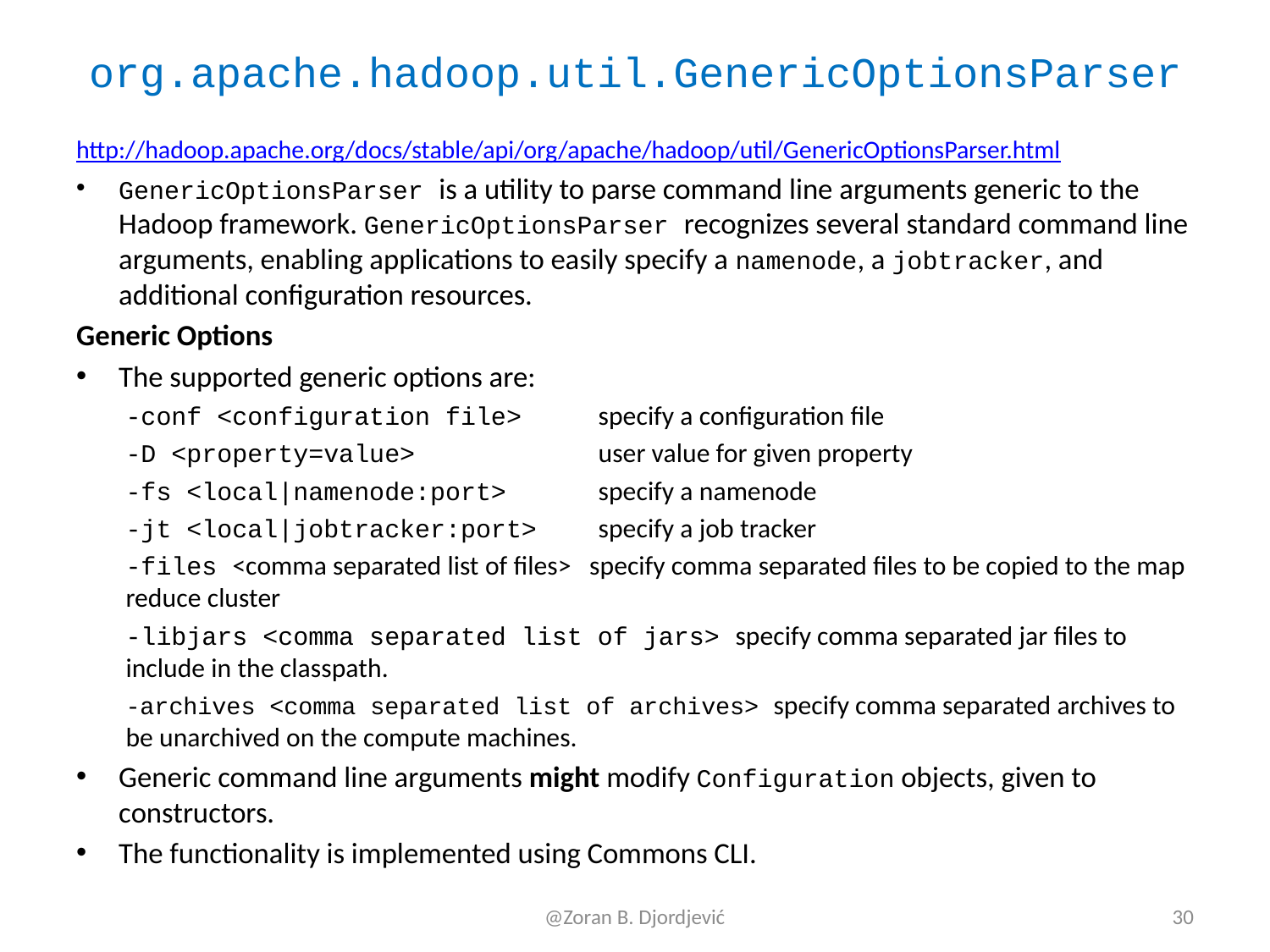

# org.apache.hadoop.util.GenericOptionsParser
http://hadoop.apache.org/docs/stable/api/org/apache/hadoop/util/GenericOptionsParser.html
GenericOptionsParser is a utility to parse command line arguments generic to the Hadoop framework. GenericOptionsParser recognizes several standard command line arguments, enabling applications to easily specify a namenode, a jobtracker, and additional configuration resources.
Generic Options
The supported generic options are:
-conf <configuration file>     specify a configuration file
-D <property=value>            user value for given property
-fs <local|namenode:port>      specify a namenode
-jt <local|jobtracker:port>    specify a job tracker
-files <comma separated list of files>   specify comma separated files to be copied to the map reduce cluster
-libjars <comma separated list of jars> specify comma separated jar files to include in the classpath.
-archives <comma separated list of archives> specify comma separated archives to be unarchived on the compute machines.
Generic command line arguments might modify Configuration objects, given to constructors.
The functionality is implemented using Commons CLI.

@Zoran B. Djordjević
30